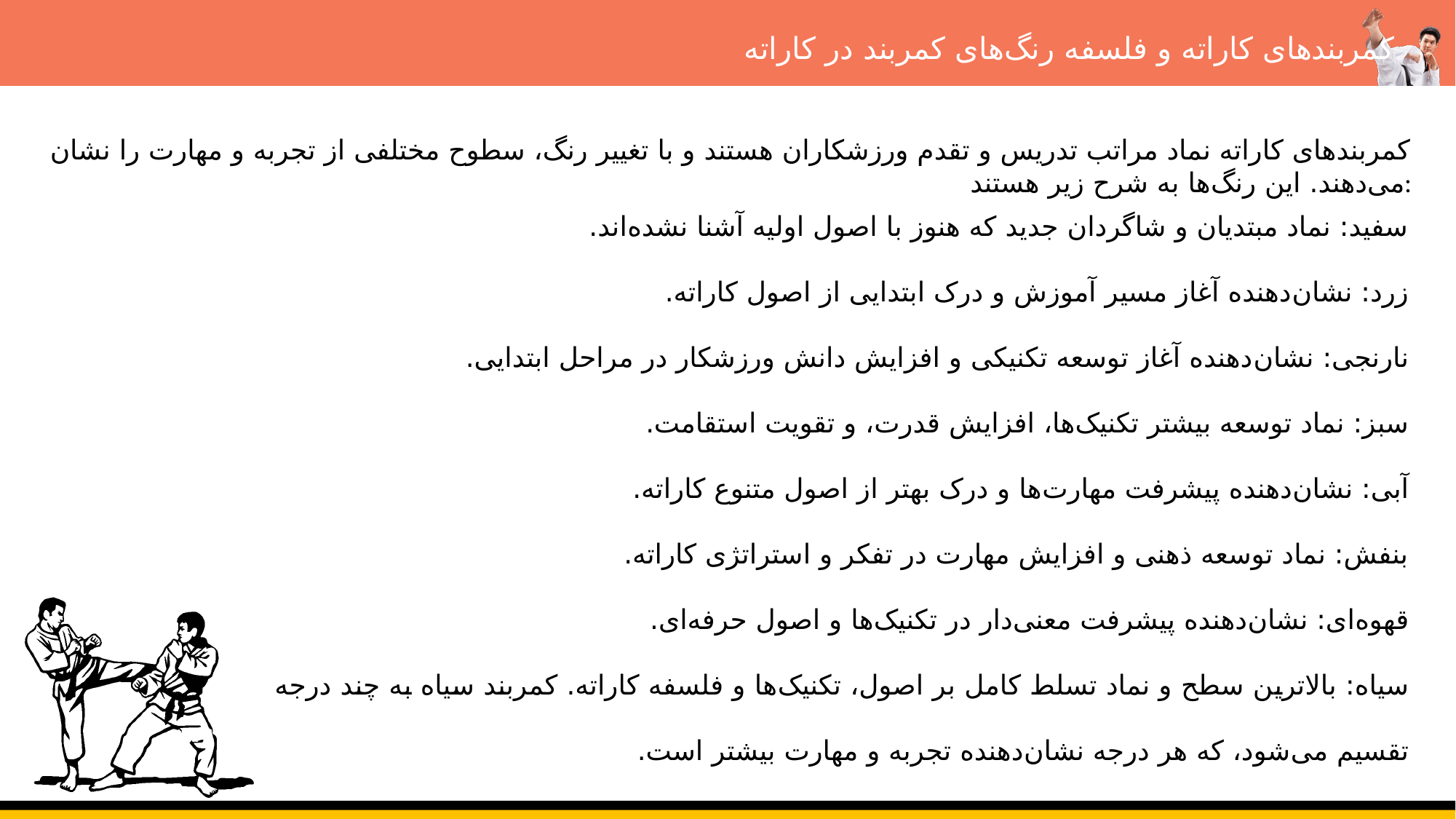

کمربندهای کاراته و فلسفه رنگ‌های کمربند در کاراته
کمربندهای کاراته نماد مراتب تدریس و تقدم ورزشکاران هستند و با تغییر رنگ، سطوح مختلفی از تجربه و مهارت را نشان می‌دهند. این رنگ‌ها به شرح زیر هستند:
سفید: نماد مبتدیان و شاگردان جدید که هنوز با اصول اولیه آشنا نشده‌اند.
زرد: نشان‌دهنده آغاز مسیر آموزش و درک ابتدایی از اصول کاراته.
نارنجی: نشان‌دهنده آغاز توسعه تکنیکی و افزایش دانش ورزشکار در مراحل ابتدایی.
سبز: نماد توسعه بیشتر تکنیک‌ها، افزایش قدرت، و تقویت استقامت.
آبی: نشان‌دهنده پیشرفت مهارت‌ها و درک بهتر از اصول متنوع کاراته.
بنفش: نماد توسعه ذهنی و افزایش مهارت در تفکر و استراتژی کاراته.
قهوه‌ای: نشان‌دهنده پیشرفت معنی‌دار در تکنیک‌ها و اصول حرفه‌ای.
سیاه: بالاترین سطح و نماد تسلط کامل بر اصول، تکنیک‌ها و فلسفه کاراته. کمربند سیاه به چند درجه تقسیم می‌شود، که هر درجه نشان‌دهنده تجربه و مهارت بیشتر است.